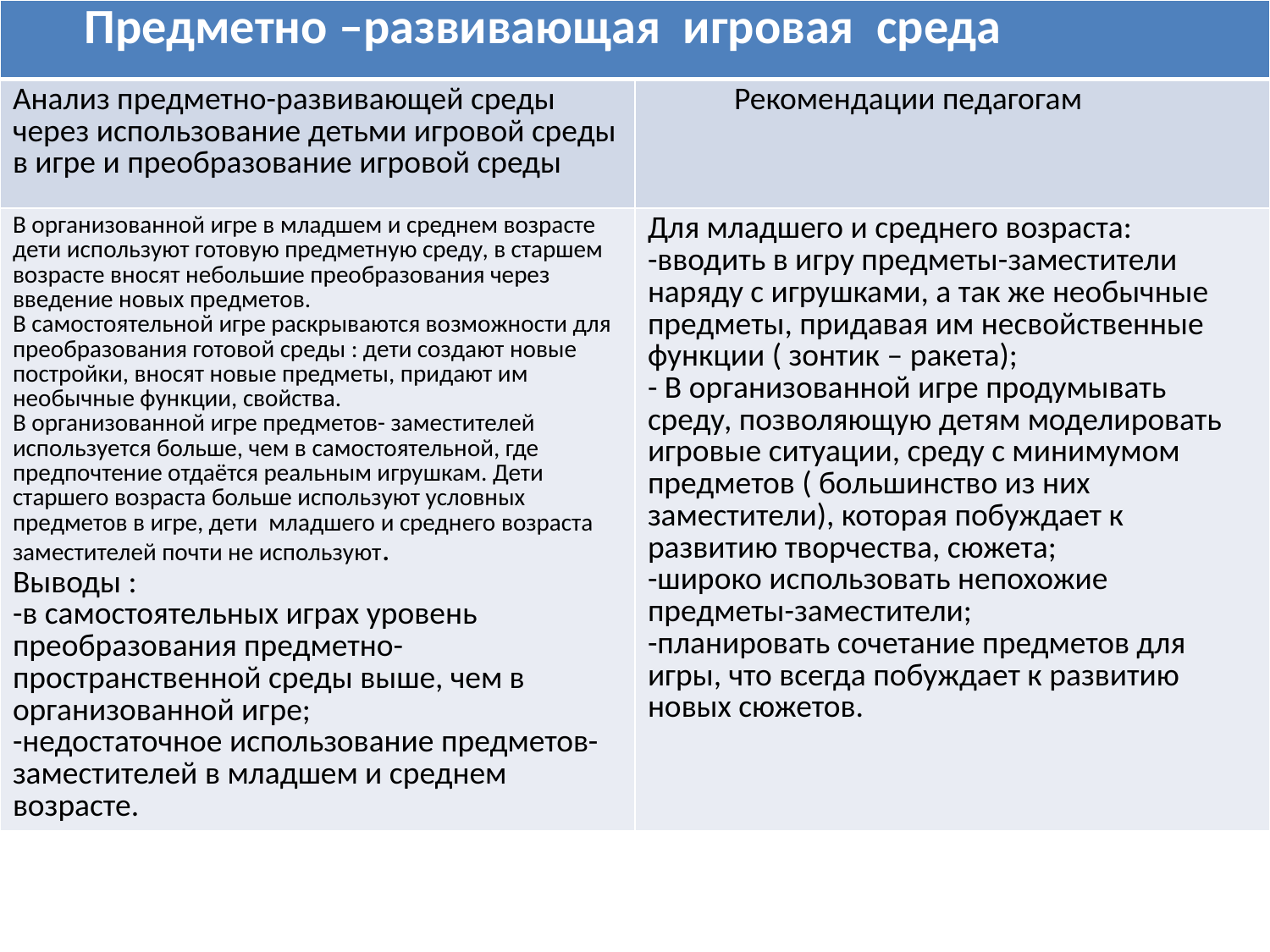

| Предметно –развивающая игровая среда |  |
| --- | --- |
| Анализ предметно-развивающей среды через использование детьми игровой среды в игре и преобразование игровой среды | Рекомендации педагогам |
| В организованной игре в младшем и среднем возрасте дети используют готовую предметную среду, в старшем возрасте вносят небольшие преобразования через введение новых предметов. В самостоятельной игре раскрываются возможности для преобразования готовой среды : дети создают новые постройки, вносят новые предметы, придают им необычные функции, свойства. В организованной игре предметов- заместителей используется больше, чем в самостоятельной, где предпочтение отдаётся реальным игрушкам. Дети старшего возраста больше используют условных предметов в игре, дети младшего и среднего возраста заместителей почти не используют. Выводы : -в самостоятельных играх уровень преобразования предметно-пространственной среды выше, чем в организованной игре; -недостаточное использование предметов-заместителей в младшем и среднем возрасте. | Для младшего и среднего возраста: -вводить в игру предметы-заместители наряду с игрушками, а так же необычные предметы, придавая им несвойственные функции ( зонтик – ракета); - В организованной игре продумывать среду, позволяющую детям моделировать игровые ситуации, среду с минимумом предметов ( большинство из них заместители), которая побуждает к развитию творчества, сюжета; -широко использовать непохожие предметы-заместители; -планировать сочетание предметов для игры, что всегда побуждает к развитию новых сюжетов. |
#